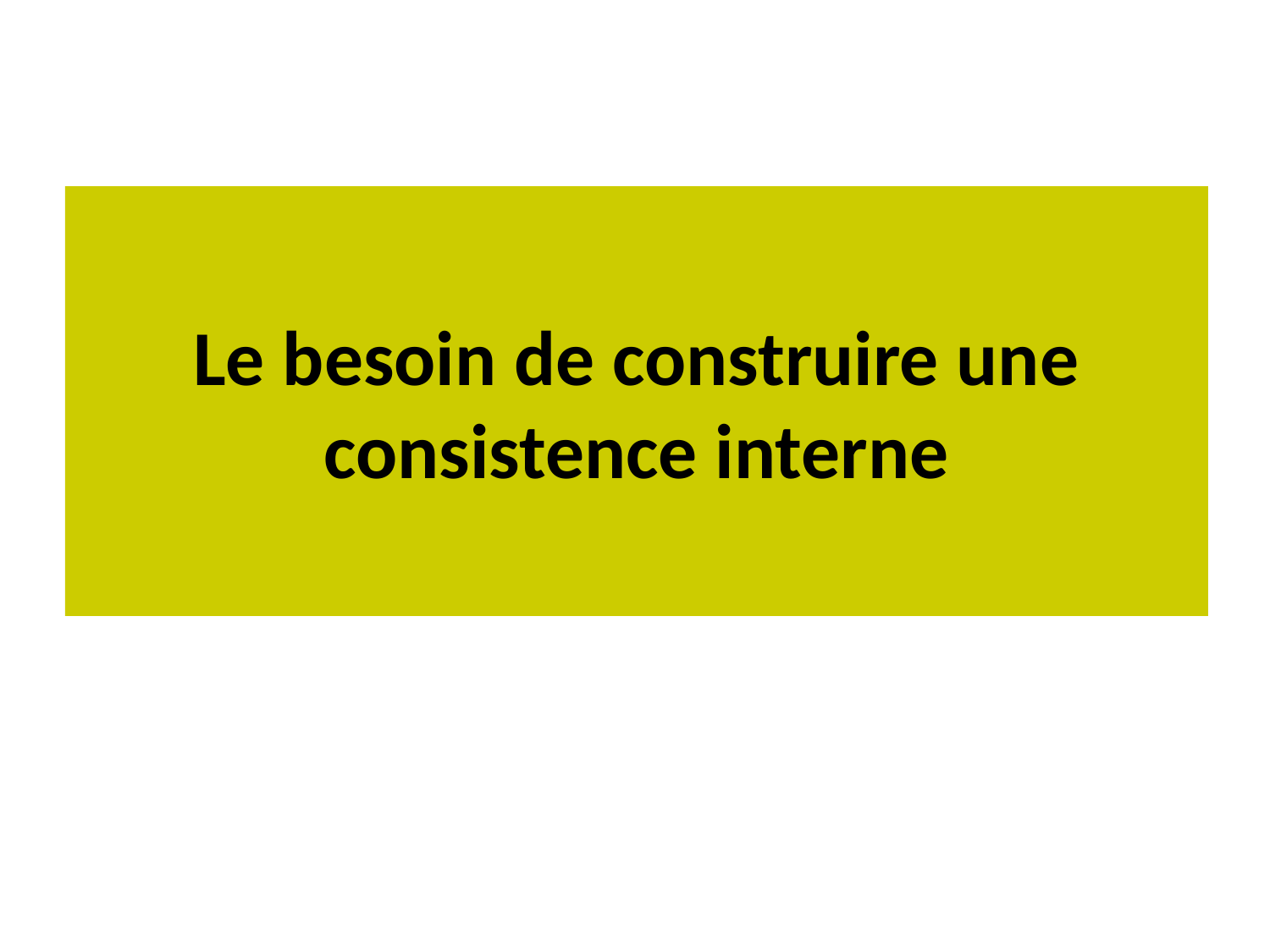

# Le besoin de construire une consistence interne